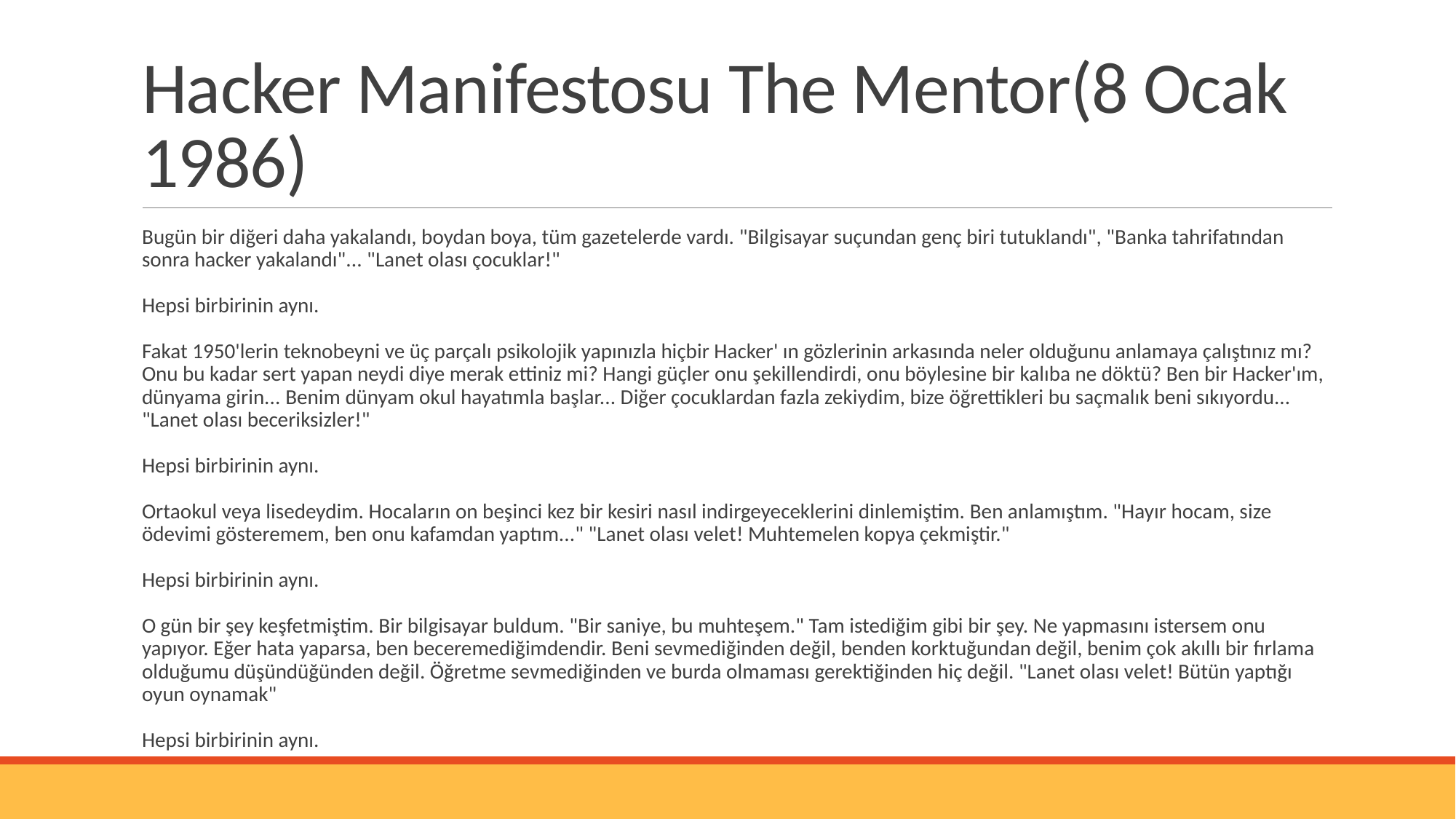

# Hacker Manifestosu The Mentor(8 Ocak 1986)
Bugün bir diğeri daha yakalandı, boydan boya, tüm gazetelerde vardı. "Bilgisayar suçundan genç biri tutuklandı", "Banka tahrifatından sonra hacker yakalandı"... "Lanet olası çocuklar!"
Hepsi birbirinin aynı.
Fakat 1950'lerin teknobeyni ve üç parçalı psikolojik yapınızla hiçbir Hacker' ın gözlerinin arkasında neler olduğunu anlamaya çalıştınız mı? Onu bu kadar sert yapan neydi diye merak ettiniz mi? Hangi güçler onu şekillendirdi, onu böylesine bir kalıba ne döktü? Ben bir Hacker'ım, dünyama girin... Benim dünyam okul hayatımla başlar... Diğer çocuklardan fazla zekiydim, bize öğrettikleri bu saçmalık beni sıkıyordu... "Lanet olası beceriksizler!"
Hepsi birbirinin aynı.
Ortaokul veya lisedeydim. Hocaların on beşinci kez bir kesiri nasıl indirgeyeceklerini dinlemiştim. Ben anlamıştım. "Hayır hocam, size ödevimi gösteremem, ben onu kafamdan yaptım..." "Lanet olası velet! Muhtemelen kopya çekmiştir."
Hepsi birbirinin aynı.
O gün bir şey keşfetmiştim. Bir bilgisayar buldum. "Bir saniye, bu muhteşem." Tam istediğim gibi bir şey. Ne yapmasını istersem onu yapıyor. Eğer hata yaparsa, ben beceremediğimdendir. Beni sevmediğinden değil, benden korktuğundan değil, benim çok akıllı bir fırlama olduğumu düşündüğünden değil. Öğretme sevmediğinden ve burda olmaması gerektiğinden hiç değil. "Lanet olası velet! Bütün yaptığı oyun oynamak"
Hepsi birbirinin aynı.